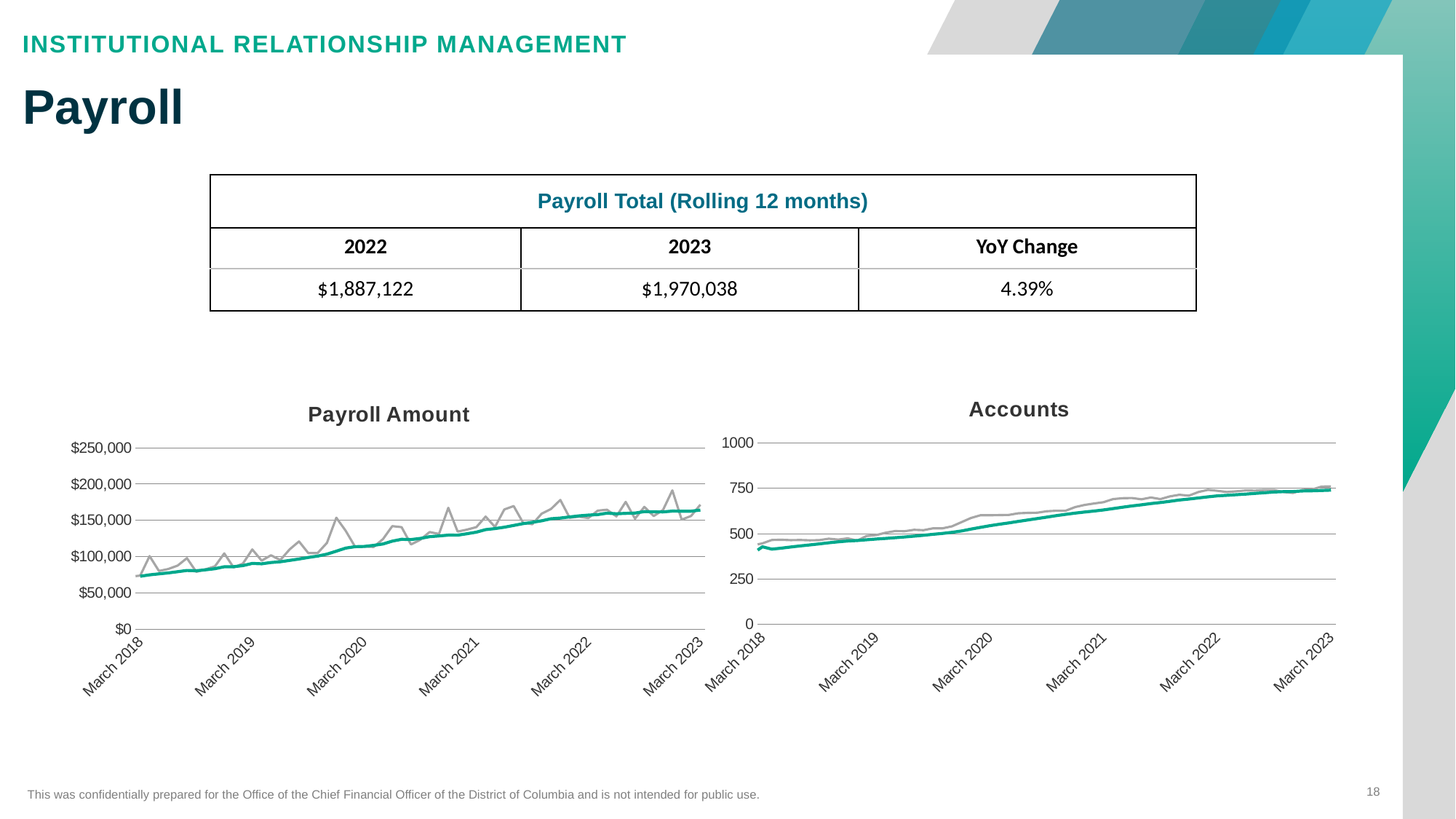

Institutional Relationship Management
# Payroll
| Payroll Total (Rolling 12 months) |  |  |
| --- | --- | --- |
| 2022 | 2023 | YoY Change |
| $1,887,122 | $1,970,038 | 4.39% |

### Chart: Accounts

| Category | Accounts |
|---|---|
| 42736 | None |
| 42767 | None |
| 42795 | 5.0 |
| 42826 | 622.0 |
| 42856 | 401.0 |
| 42887 | 389.0 |
| 42917 | 396.0 |
| 42948 | 398.0 |
| 42979 | 397.0 |
| 43009 | 398.0 |
| 43040 | 406.0 |
| 43070 | 420.0 |
| 43101 | 429.0 |
| 43132 | 436.0 |
| 43160 | 447.0 |
| 43191 | 466.0 |
| 43221 | 467.0 |
| 43252 | 465.0 |
| 43282 | 466.0 |
| 43313 | 464.0 |
| 43344 | 465.0 |
| 43374 | 473.0 |
| 43405 | 468.0 |
| 43435 | 475.0 |
| 43466 | 462.0 |
| 43497 | 488.0 |
| 43525 | 493.0 |
| 43556 | 506.0 |
| 43586 | 515.0 |
| 43617 | 514.0 |
| 43647 | 522.0 |
| 43678 | 520.0 |
| 43709 | 530.0 |
| 43739 | 530.0 |
| 43770 | 541.0 |
| 43800 | 564.0 |
| 43831 | 587.0 |
| 43862 | 602.0 |
| 43891 | 602.0 |
| 43922 | 603.0 |
| 43952 | 604.0 |
| 43983 | 613.0 |
| 44013 | 615.0 |
| 44044 | 616.0 |
| 44075 | 624.0 |
| 44105 | 627.0 |
| 44136 | 627.0 |
| 44166 | 647.0 |
| 44197 | 659.0 |
| 44228 | 667.0 |
| 44256 | 674.0 |
| 44287 | 691.0 |
| 44317 | 696.0 |
| 44348 | 697.0 |
| 44378 | 690.0 |
| 44409 | 700.0 |
| 44440 | 691.0 |
| 44470 | 706.0 |
| 44501 | 715.0 |
| 44531 | 710.0 |
| 44562 | 730.0 |
| 44593 | 742.0 |
| 44621 | 737.0 |
| 44652 | 730.0 |
| 44682 | 734.0 |
| 44713 | 739.0 |
| 44743 | 738.0 |
| 44774 | 741.0 |
| 44805 | 741.0 |
| 44835 | 730.0 |
| 44866 | 725.0 |
| 44896 | 742.0 |
| 44927 | 744.0 |
| 44958 | 760.0 |
| 44986 | 761.0 |

### Chart: Payroll Amount

| Category |  |
|---|---|
| 42826 | 77312.78 |
| 42856 | 64095.31 |
| 42887 | 67105.86 |
| 42917 | 68298.7 |
| 42948 | 77048.70999999999 |
| 42979 | 83948.73999999999 |
| 43009 | 67165.79 |
| 43040 | 68018.23 |
| 43070 | 72655.51999999999 |
| 43101 | 83667.66 |
| 43132 | 72553.27 |
| 43160 | 73901.66 |
| 43191 | 100729.81999999999 |
| 43221 | 80239.54 |
| 43252 | 82954.22 |
| 43282 | 87635.49 |
| 43313 | 97874.52 |
| 43344 | 79084.77 |
| 43374 | 82560.96 |
| 43405 | 86609.89 |
| 43435 | 104470.5 |
| 43466 | 85095.76 |
| 43497 | 90464.52 |
| 43525 | 109905.89 |
| 43556 | 94529.27 |
| 43586 | 101861.61 |
| 43617 | 95217.79000000001 |
| 43647 | 109934.86 |
| 43678 | 120964.16 |
| 43709 | 104861.65000000001 |
| 43739 | 104905.65000000001 |
| 43770 | 119023.95000000001 |
| 43800 | 153654.58000000002 |
| 43831 | 135740.33000000002 |
| 43862 | 113875.06000000001 |
| 43891 | 113952.82 |
| 43922 | 113358.61 |
| 43952 | 124221.06999999999 |
| 43983 | 142059.11000000002 |
| 44013 | 140611.03 |
| 44044 | 116811.11 |
| 44075 | 123275.5 |
| 44105 | 133929.63 |
| 44136 | 131276.62 |
| 44166 | 167276.07 |
| 44197 | 134583.07 |
| 44228 | 137243.91 |
| 44256 | 140702.42 |
| 44287 | 155167.97 |
| 44317 | 140937.66999999998 |
| 44348 | 165018.09 |
| 44378 | 169693.82 |
| 44409 | 146888.57 |
| 44440 | 144633.84999999998 |
| 44470 | 159213.99 |
| 44501 | 165648.37 |
| 44531 | 178103.5 |
| 44562 | 153521.42 |
| 44593 | 155100.09 |
| 44621 | 153194.73 |
| 44652 | 163374.00999999998 |
| 44682 | 164690.19999999998 |
| 44713 | 155462.8 |
| 44743 | 175437.19 |
| 44774 | 152314.24 |
| 44805 | 168599.15 |
| 44835 | 155921.94 |
| 44866 | 164351.33 |
| 44896 | 191326.21999999997 |
| 44927 | 150992.35 |
| 44958 | 156006.19999999998 |
| 44986 | 171562.00999999998 |
18
This was confidentially prepared for the Office of the Chief Financial Officer of the District of Columbia and is not intended for public use.